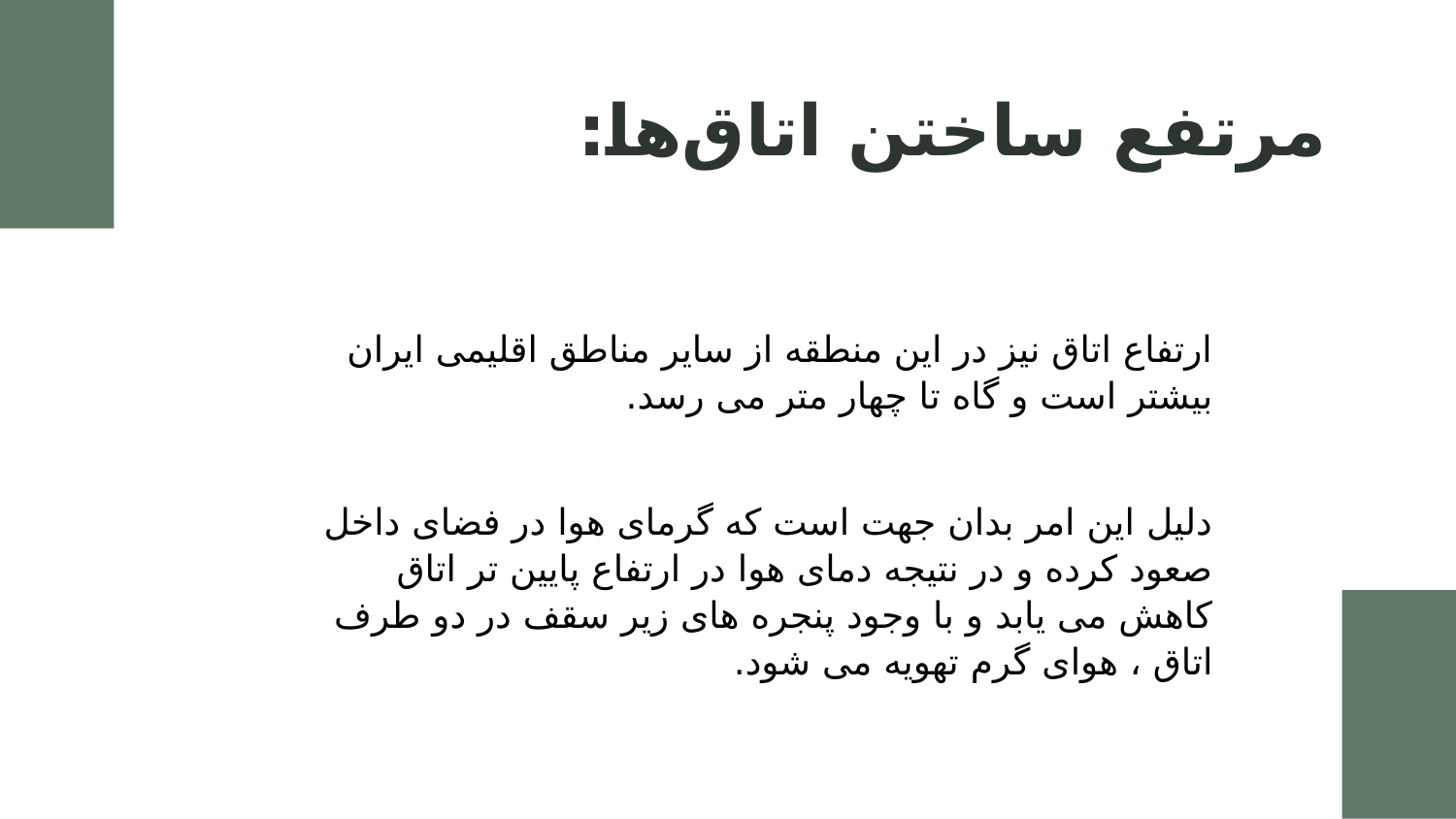

# مرتفع ساختن اتاق‌ها:
ارتفاع اتاق نیز در این منطقه از سایر مناطق اقلیمی ایران بیشتر است و گاه تا چهار متر می رسد.

دلیل این امر بدان جهت است که گرمای هوا در فضای داخل صعود کرده و در نتیجه دمای هوا در ارتفاع پایین تر اتاق کاهش می یابد و با وجود پنجره های زیر سقف در دو طرف اتاق ، هوای گرم تهویه می شود.